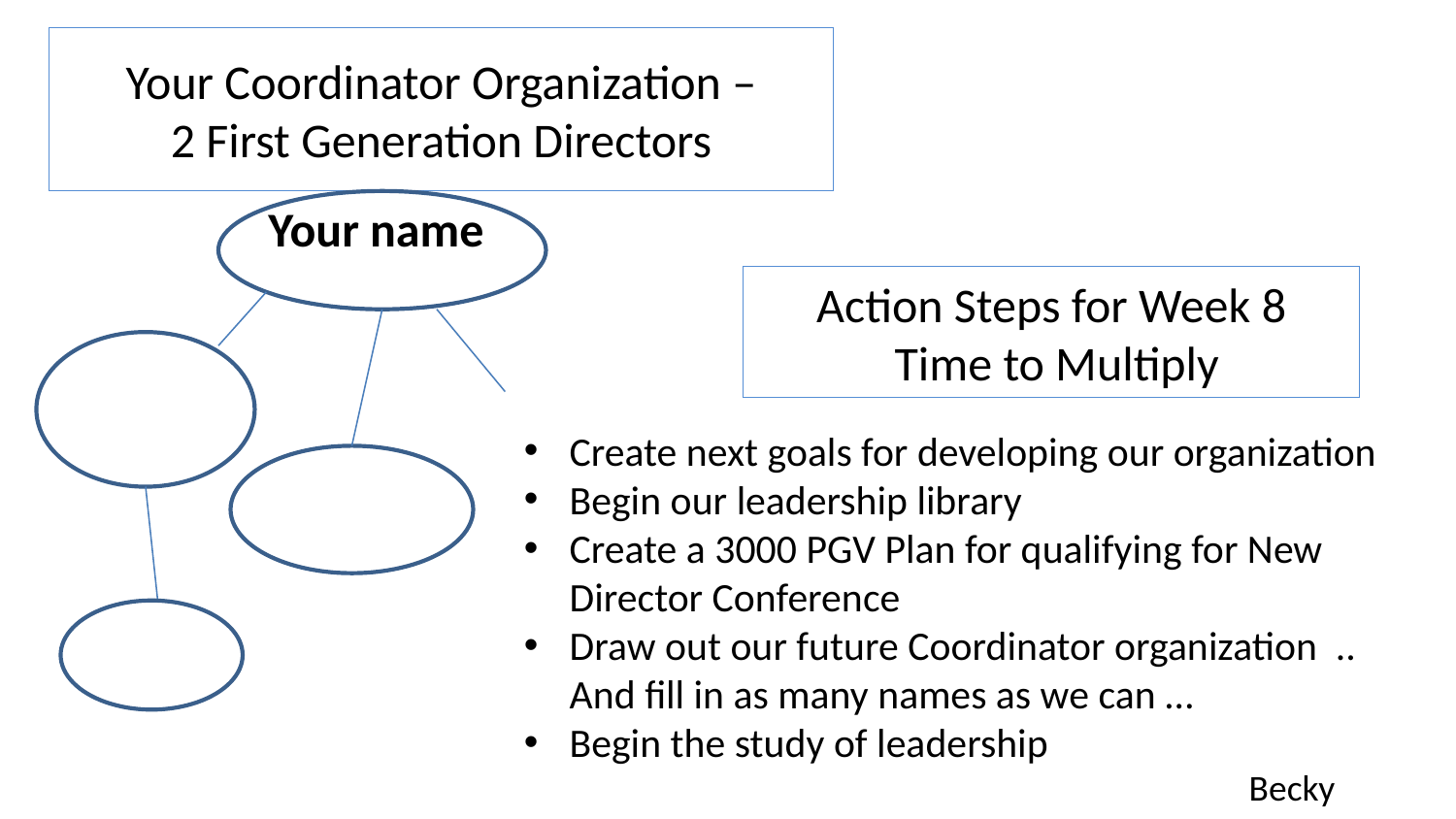

# Your Coordinator Organization – 2 First Generation Directors

Your name
Action Steps for Week 8
 Time to Multiply

Create next goals for developing our organization
Begin our leadership library
Create a 3000 PGV Plan for qualifying for New Director Conference
Draw out our future Coordinator organization  .. And fill in as many names as we can …
Begin the study of leadership

Becky